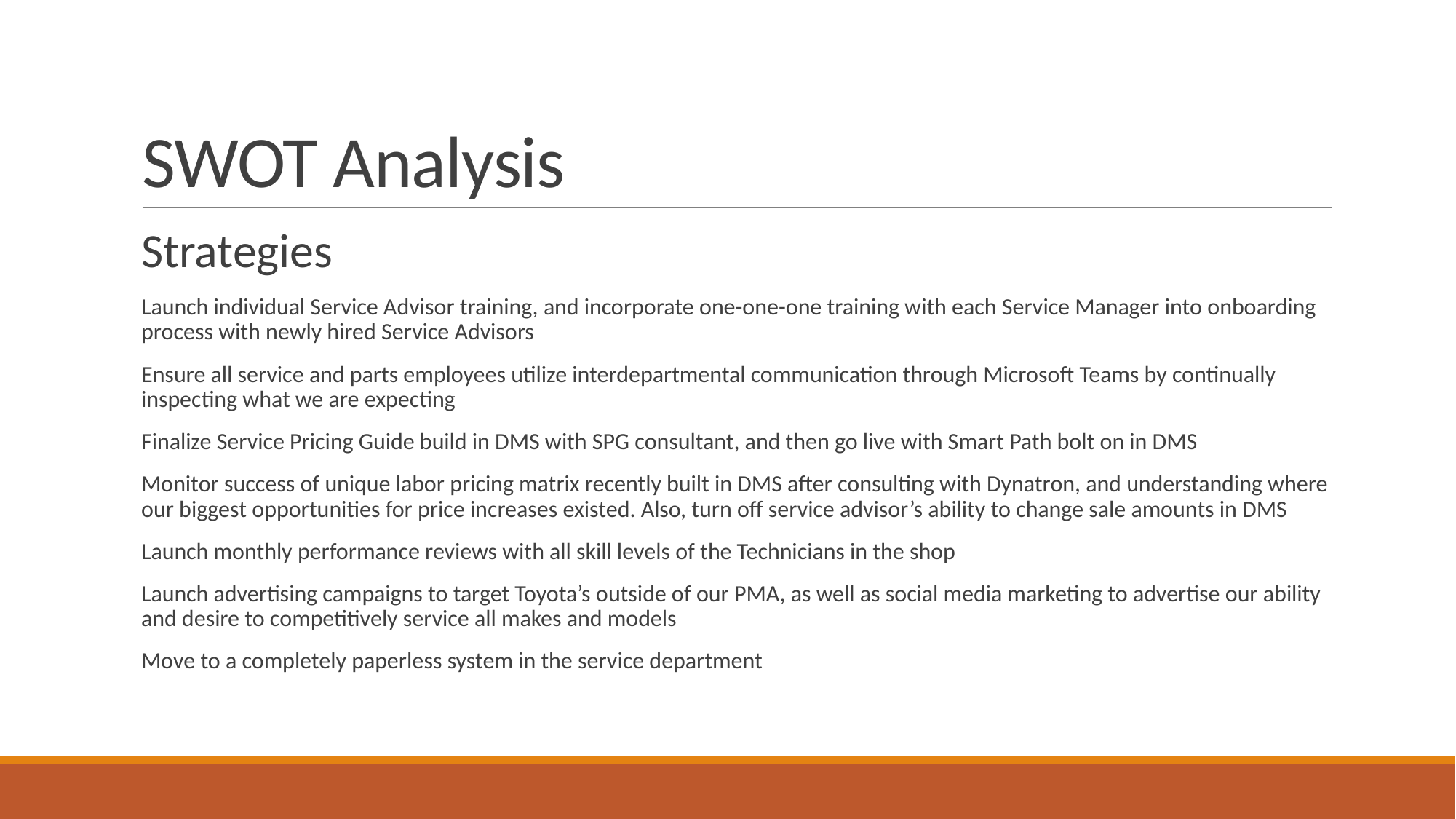

# SWOT Analysis
Strategies
Launch individual Service Advisor training, and incorporate one-one-one training with each Service Manager into onboarding process with newly hired Service Advisors
Ensure all service and parts employees utilize interdepartmental communication through Microsoft Teams by continually inspecting what we are expecting
Finalize Service Pricing Guide build in DMS with SPG consultant, and then go live with Smart Path bolt on in DMS
Monitor success of unique labor pricing matrix recently built in DMS after consulting with Dynatron, and understanding where our biggest opportunities for price increases existed. Also, turn off service advisor’s ability to change sale amounts in DMS
Launch monthly performance reviews with all skill levels of the Technicians in the shop
Launch advertising campaigns to target Toyota’s outside of our PMA, as well as social media marketing to advertise our ability and desire to competitively service all makes and models
Move to a completely paperless system in the service department